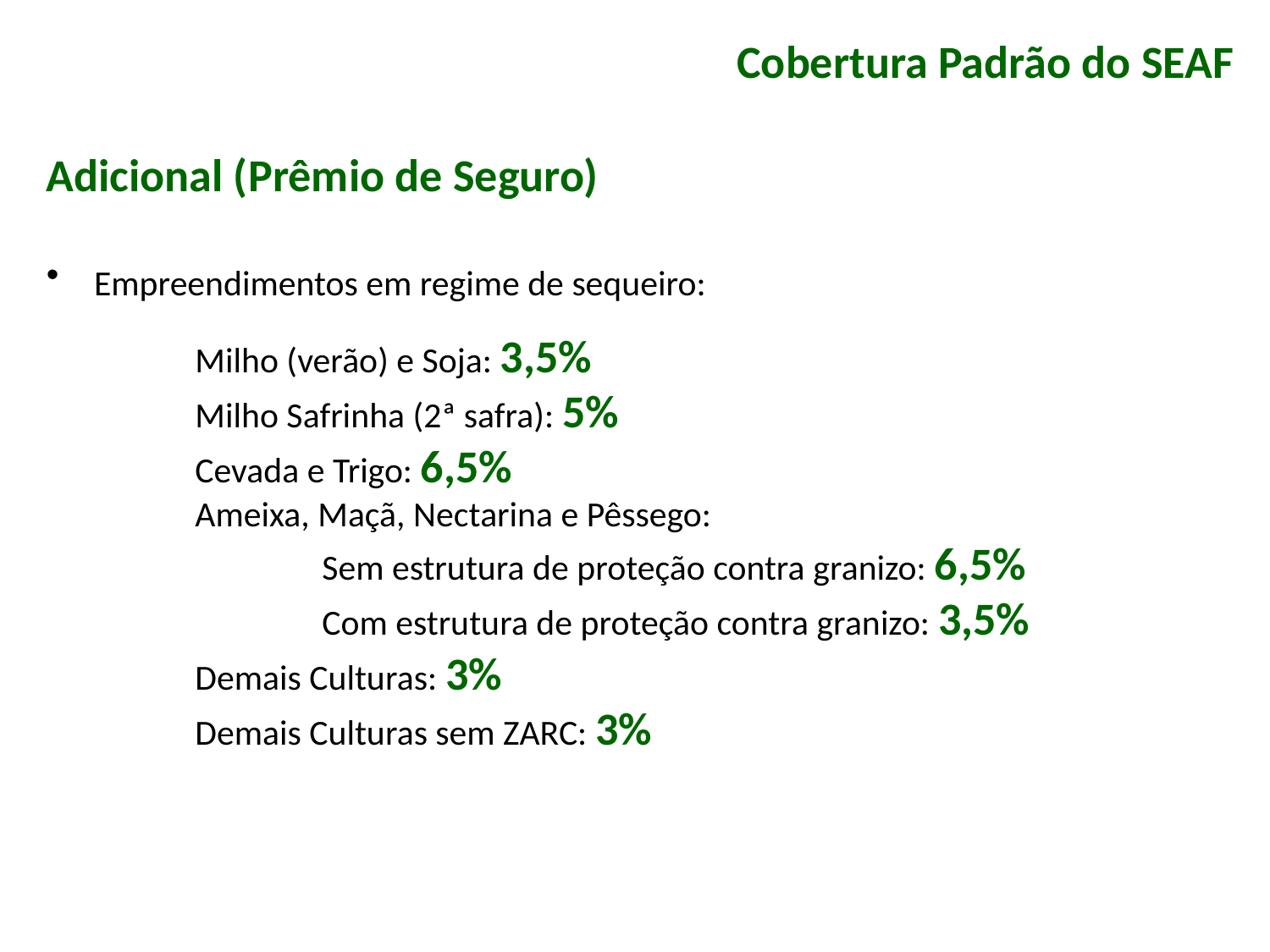

Cobertura Padrão do SEAF

Adicional (Prêmio de Seguro)

Empreendimentos em regime de sequeiro:2
Milho (verão) e Soja: 3,5%
Milho Safrinha (2ª safra): 5%
Cevada e Trigo: 6,5%
Ameixa, Maçã, Nectarina e Pêssego:
	Sem estrutura de proteção contra granizo: 6,5%
	Com estrutura de proteção contra granizo: 3,5%
Demais Culturas: 3%
Demais Culturas sem ZARC: 3%
Ministério do
Desenvolvimento Agrário
Secretaria da
Agricultura Familiar